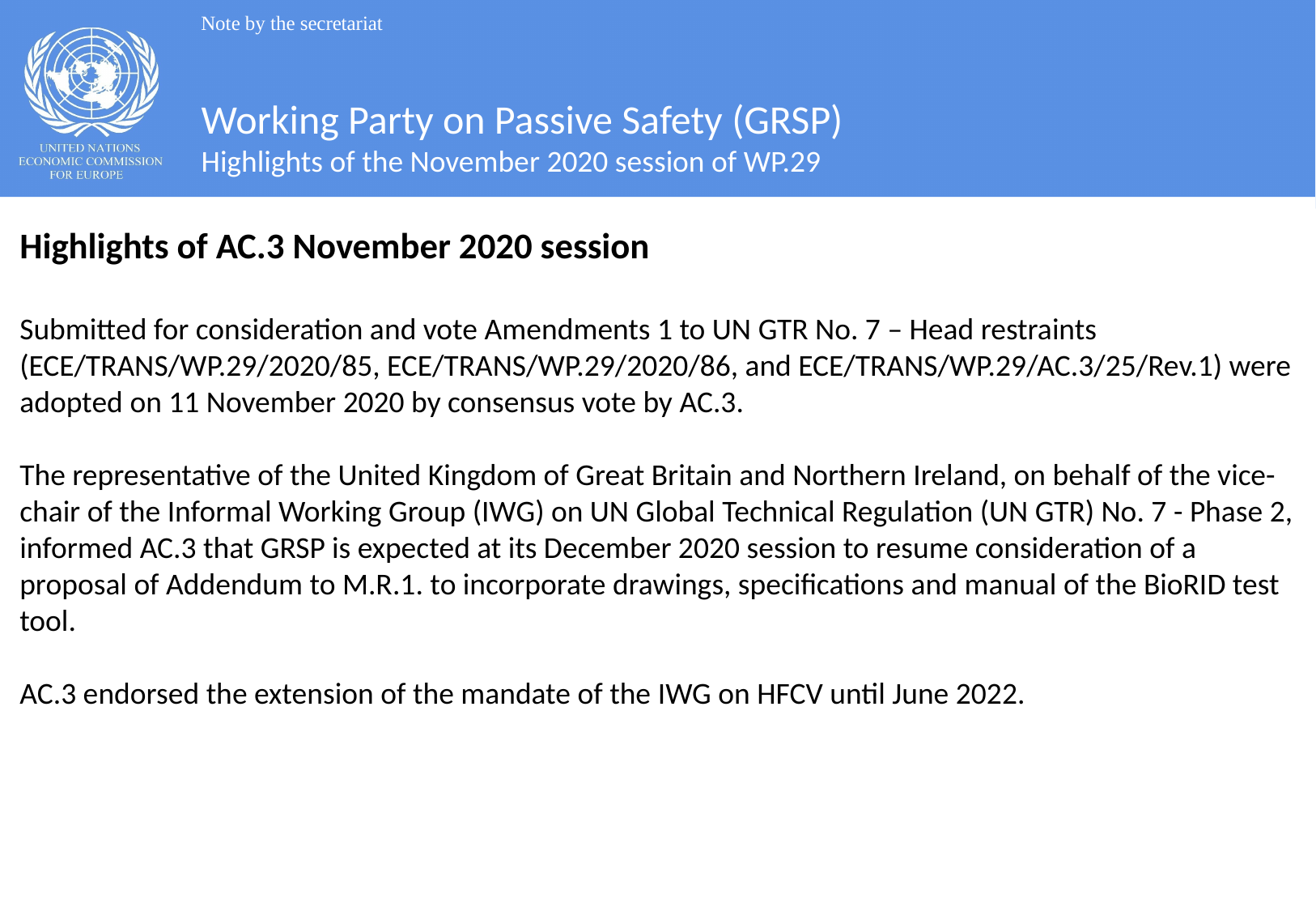

Note by the secretariat
# Working Party on Passive Safety (GRSP) Highlights of the November 2020 session of WP.29
Highlights of AC.3 November 2020 session

Submitted for consideration and vote Amendments 1 to UN GTR No. 7 – Head restraints (ECE/TRANS/WP.29/2020/85, ECE/TRANS/WP.29/2020/86, and ECE/TRANS/WP.29/AC.3/25/Rev.1) were adopted on 11 November 2020 by consensus vote by AC.3.

The representative of the United Kingdom of Great Britain and Northern Ireland, on behalf of the vice-chair of the Informal Working Group (IWG) on UN Global Technical Regulation (UN GTR) No. 7 - Phase 2, informed AC.3 that GRSP is expected at its December 2020 session to resume consideration of a proposal of Addendum to M.R.1. to incorporate drawings, specifications and manual of the BioRID test tool.

AC.3 endorsed the extension of the mandate of the IWG on HFCV until June 2022.